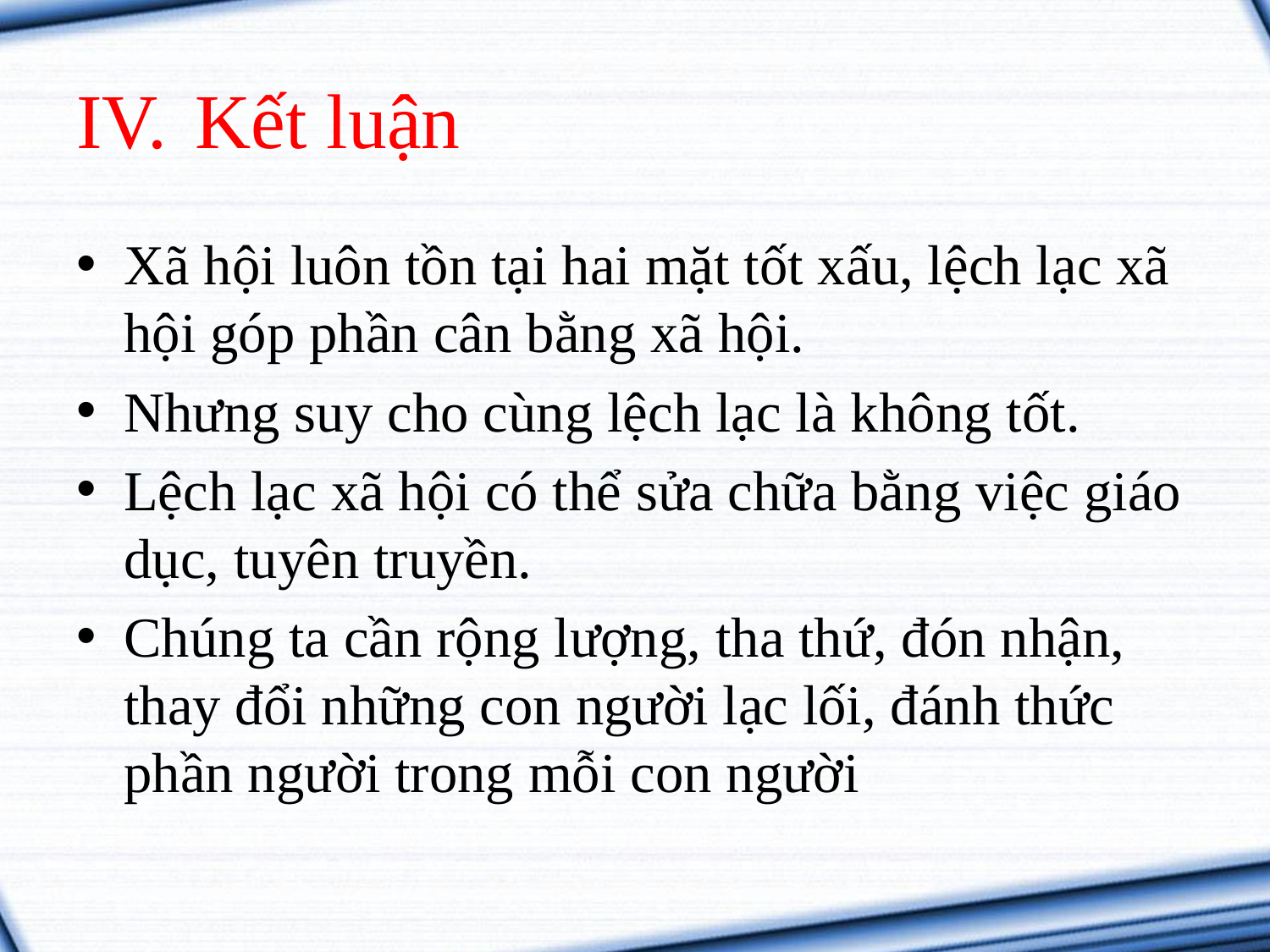

# Kết luận
Xã hội luôn tồn tại hai mặt tốt xấu, lệch lạc xã hội góp phần cân bằng xã hội.
Nhưng suy cho cùng lệch lạc là không tốt.
Lệch lạc xã hội có thể sửa chữa bằng việc giáo dục, tuyên truyền.
Chúng ta cần rộng lượng, tha thứ, đón nhận, thay đổi những con người lạc lối, đánh thức phần người trong mỗi con người